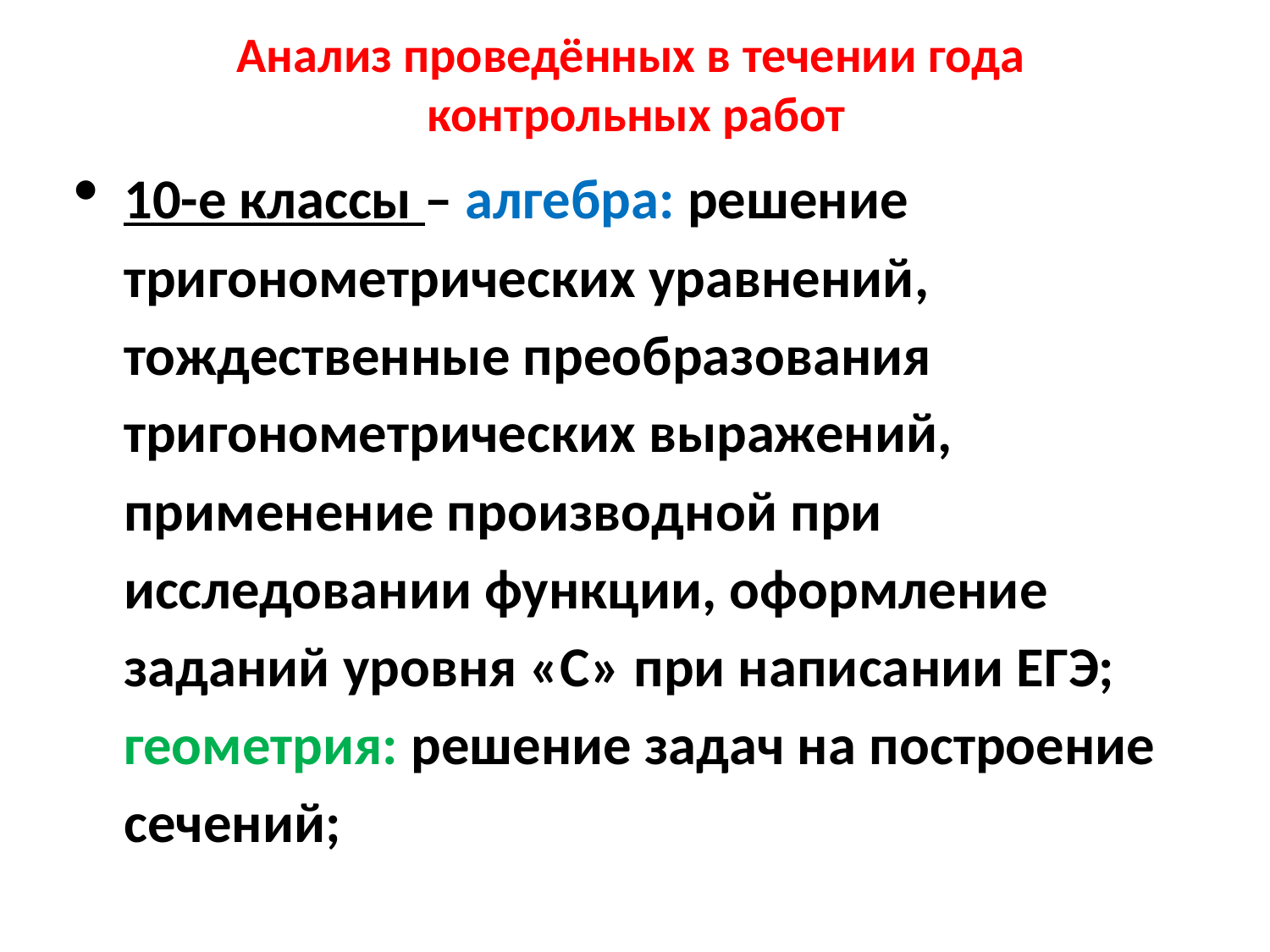

# Анализ проведённых в течении года контрольных работ
10-е классы – алгебра: решение тригонометрических уравнений, тождественные преобразования тригонометрических выражений, применение производной при исследовании функции, оформление заданий уровня «С» при написании ЕГЭ; геометрия: решение задач на построение сечений;